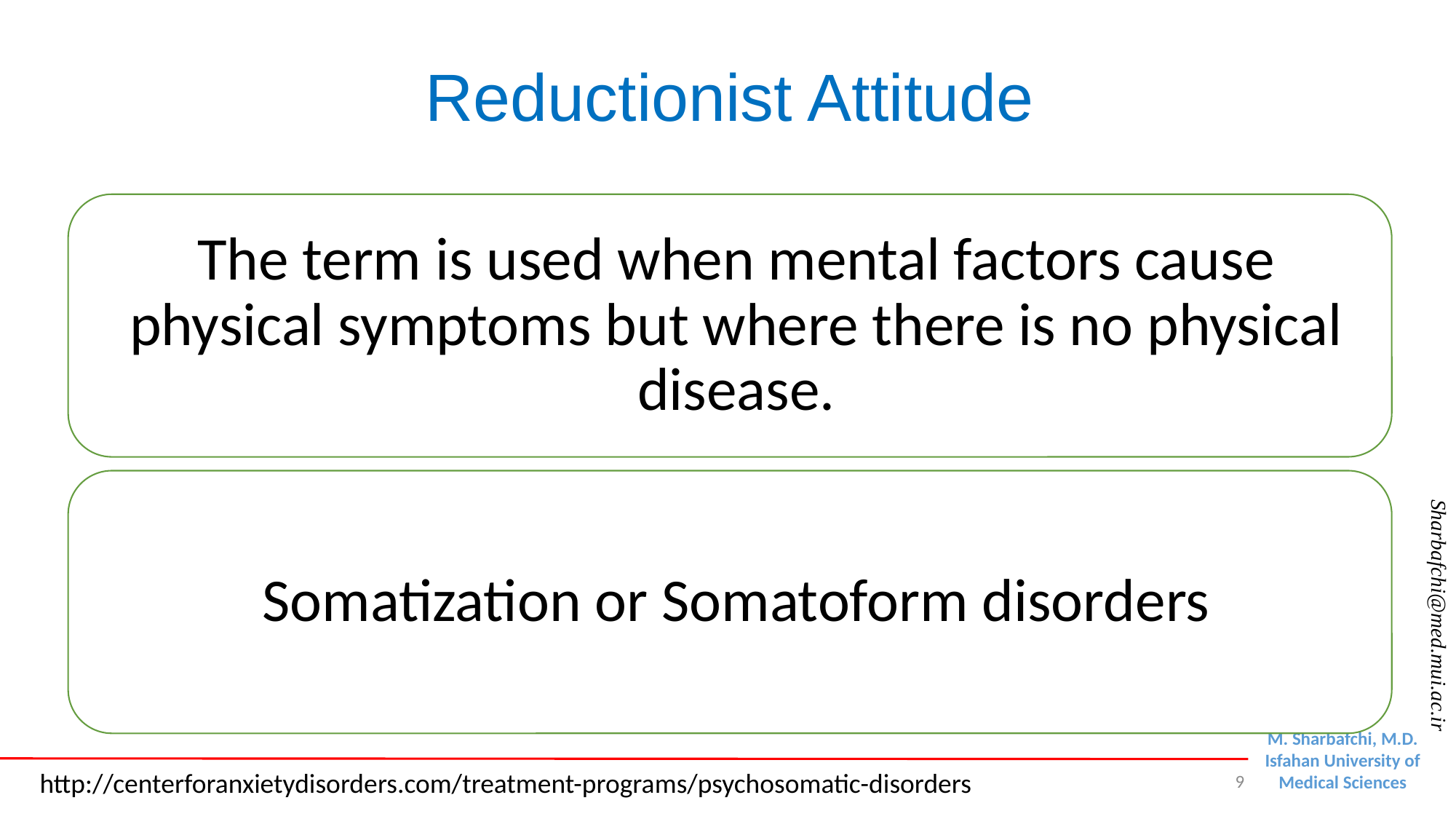

# Reductionist Attitude
The term is used when mental factors cause physical symptoms but where there is no physical disease.
Somatization or Somatoform disorders
9
http://centerforanxietydisorders.com/treatment-programs/psychosomatic-disorders